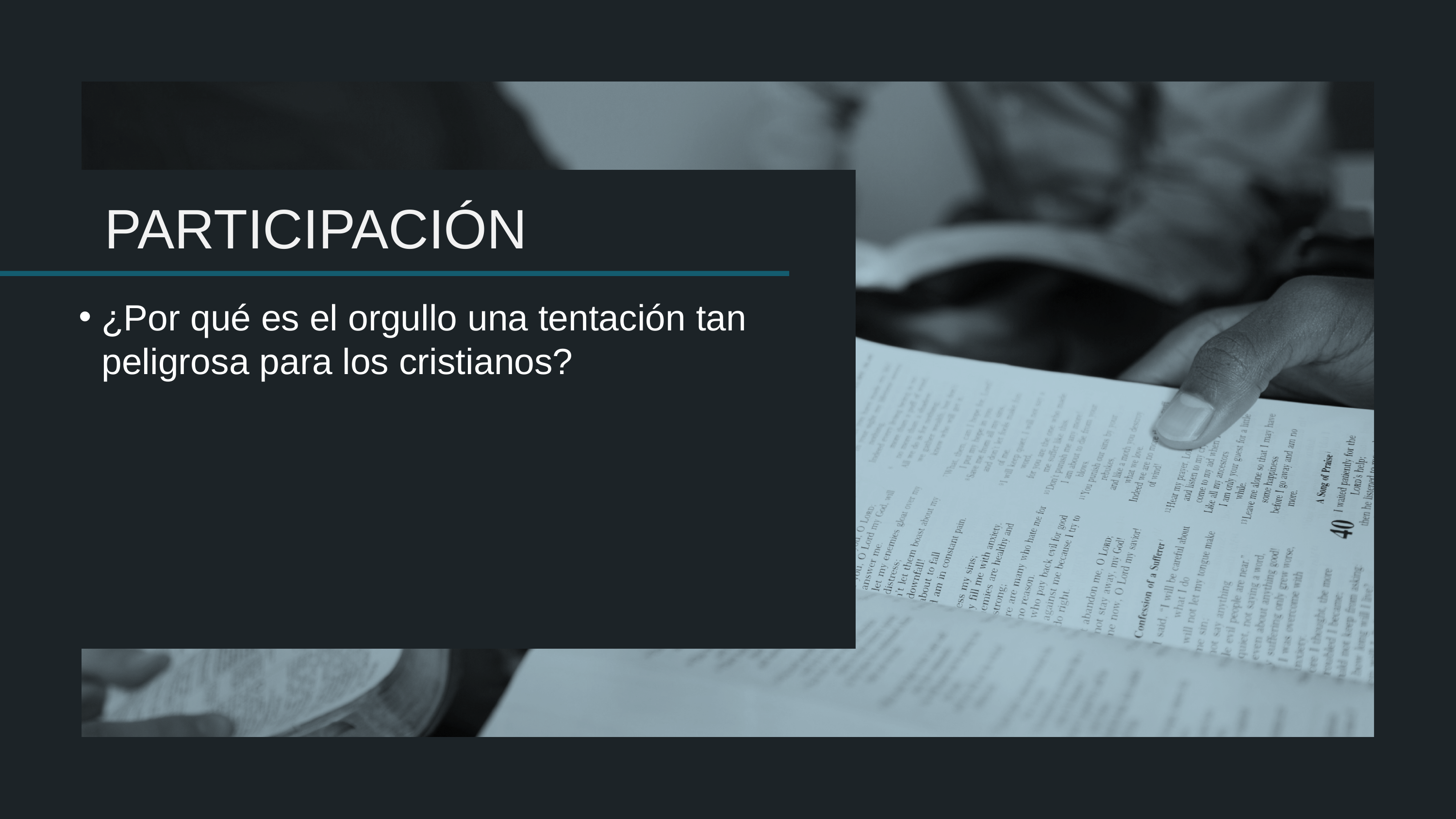

¿Por qué es el orgullo una tentación tan peligrosa para los cristianos?